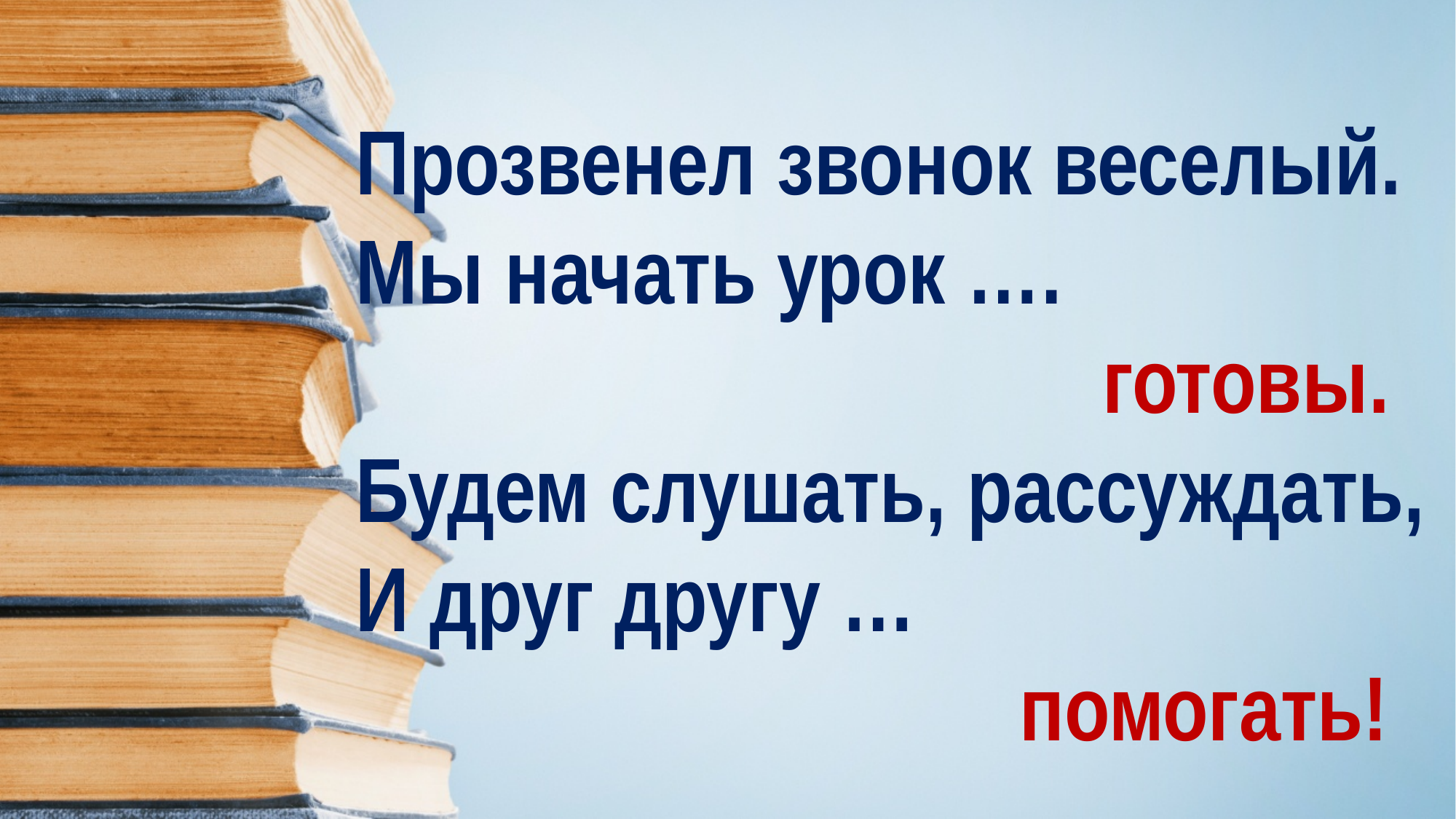

Прозвенел звонок веселый.
Мы начать урок ….
                                    готовы.
Будем слушать, рассуждать,
И друг другу …
                                помогать!